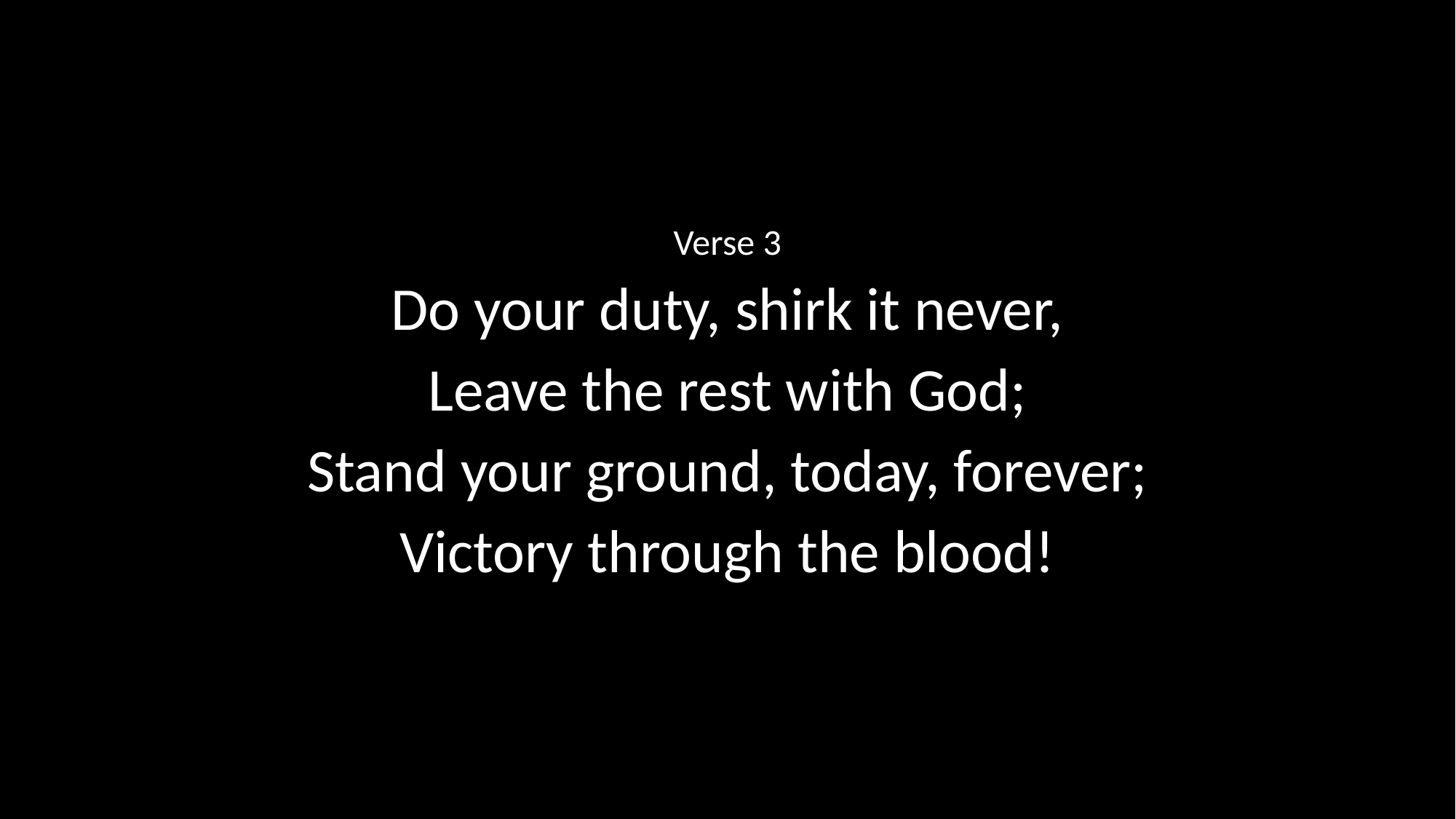

Verse 3
Do your duty, shirk it never,
Leave the rest with God;
Stand your ground, today, forever;
Victory through the blood!